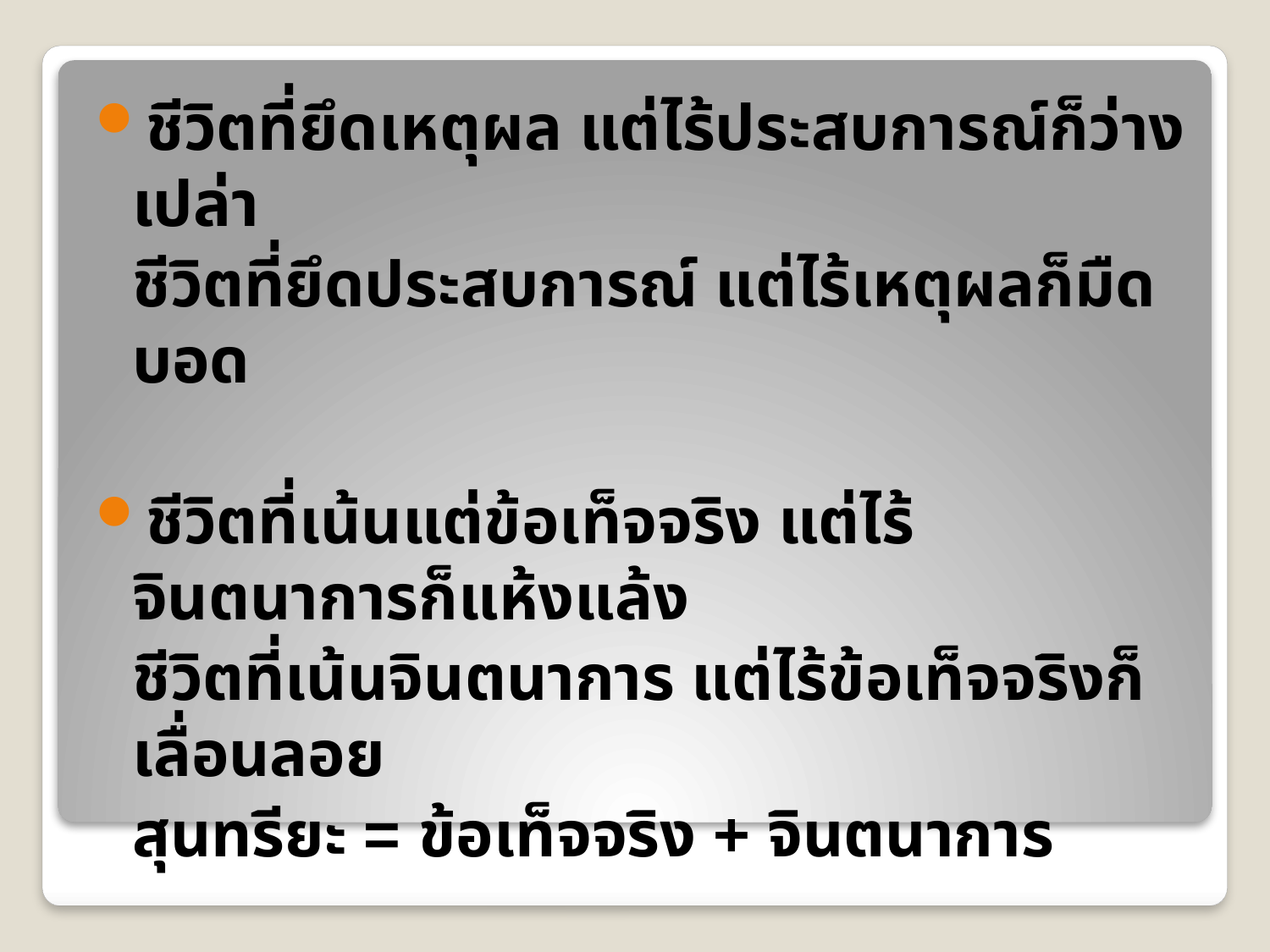

ชีวิตที่ยึดเหตุผล แต่ไร้ประสบการณ์ก็ว่างเปล่า
	ชีวิตที่ยึดประสบการณ์ แต่ไร้เหตุผลก็มืดบอด

ชีวิตที่เน้นแต่ข้อเท็จจริง แต่ไร้จินตนาการก็แห้งแล้ง
	ชีวิตที่เน้นจินตนาการ แต่ไร้ข้อเท็จจริงก็เลื่อนลอย
	สุนทรียะ = ข้อเท็จจริง + จินตนาการ